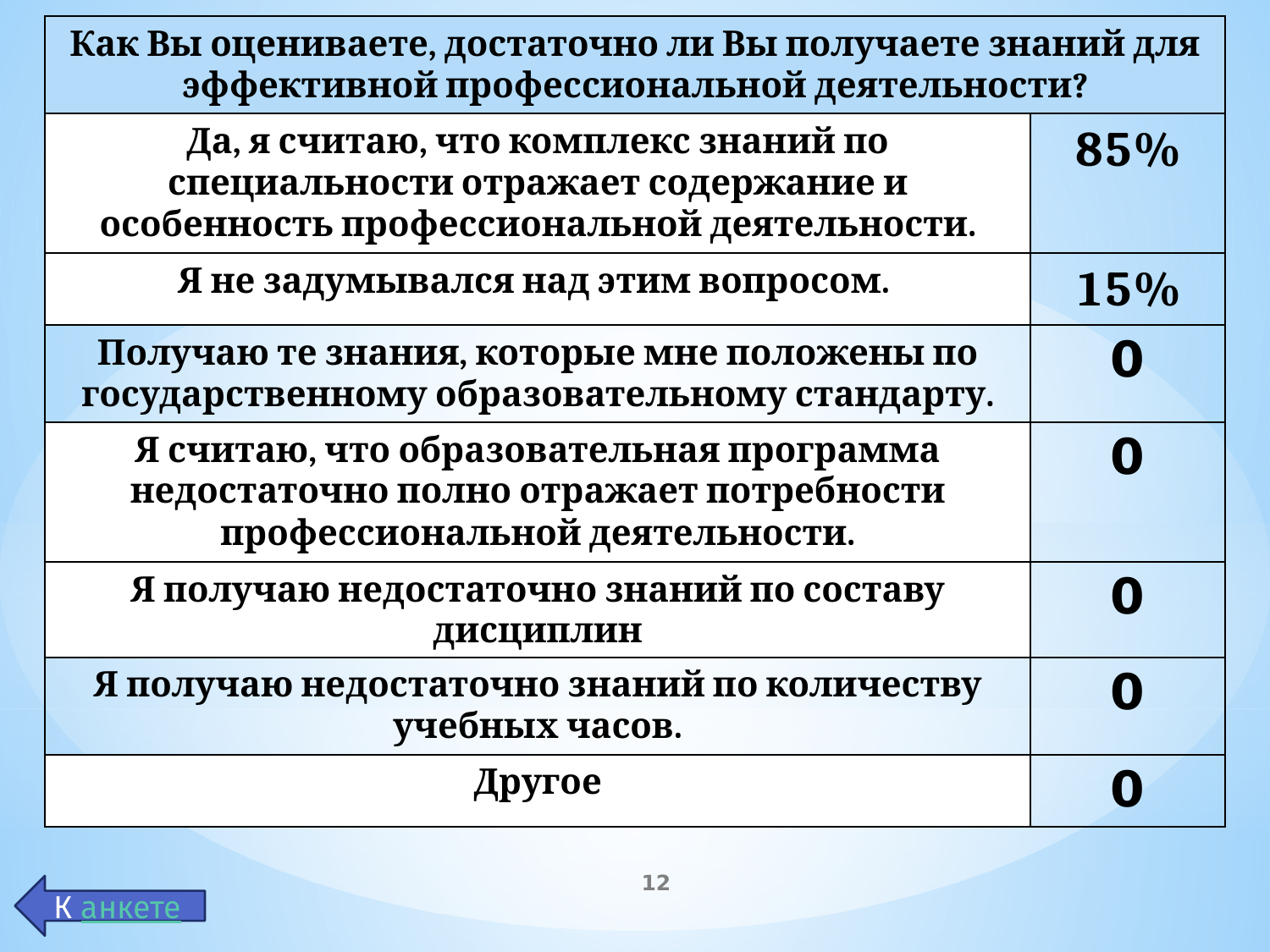

| Как Вы оцениваете, достаточно ли Вы получаете знаний для эффективной профессиональной деятельности? |  |
| --- | --- |
| Да, я считаю, что комплекс знаний по специальности отражает содержание и особенность профессиональной деятельности. | 85% |
| Я не задумывался над этим вопросом. | 15% |
| Получаю те знания, которые мне положены по государственному образовательному стандарту. | 0 |
| Я считаю, что образовательная программа недостаточно полно отражает потребности профессиональной деятельности. | 0 |
| Я получаю недостаточно знаний по составу дисциплин | 0 |
| Я получаю недостаточно знаний по количеству учебных часов. | 0 |
| Другое | 0 |
12
К анкете